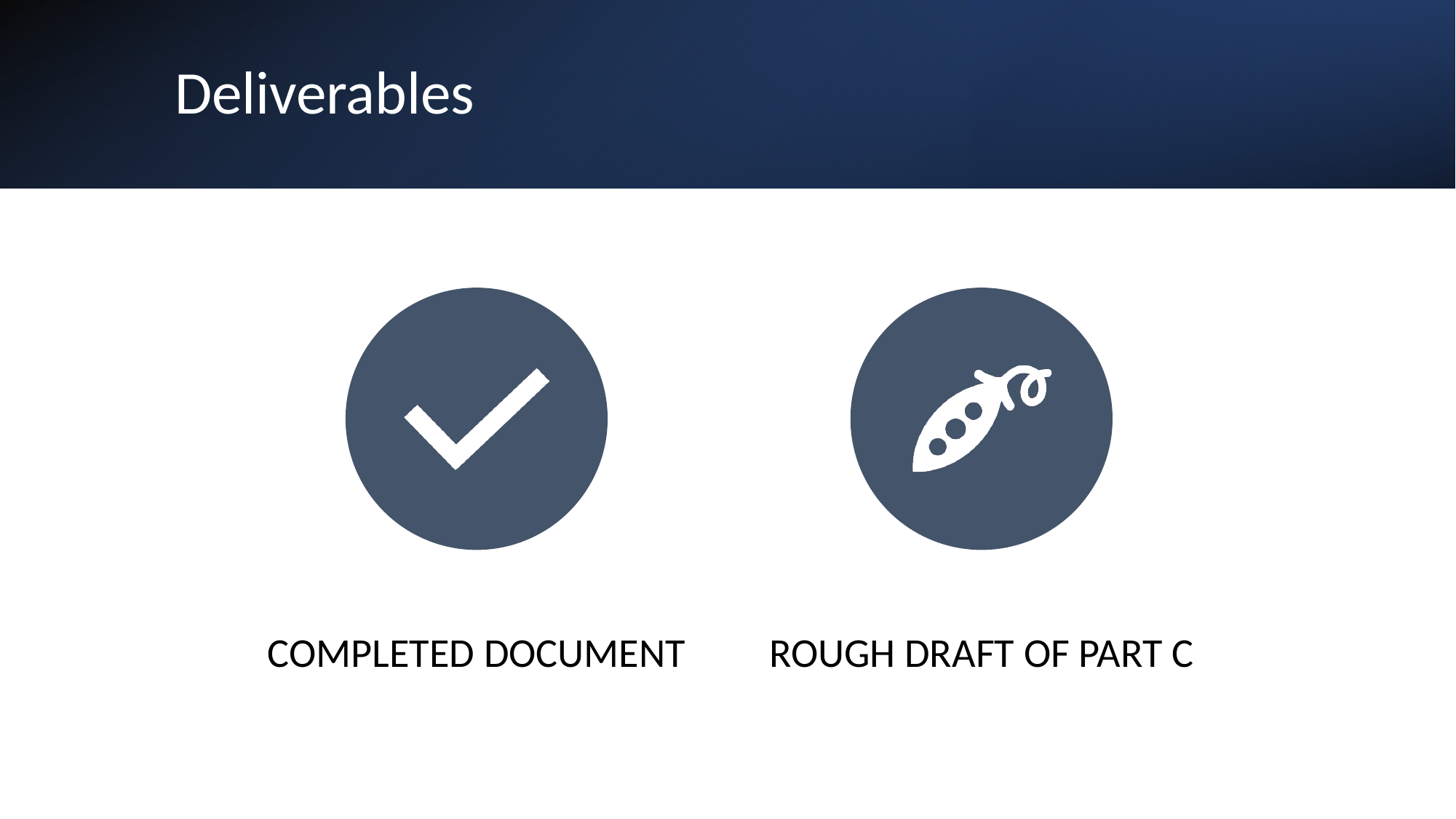

# Deliverables
Completed Document
Rough Draft of Part C